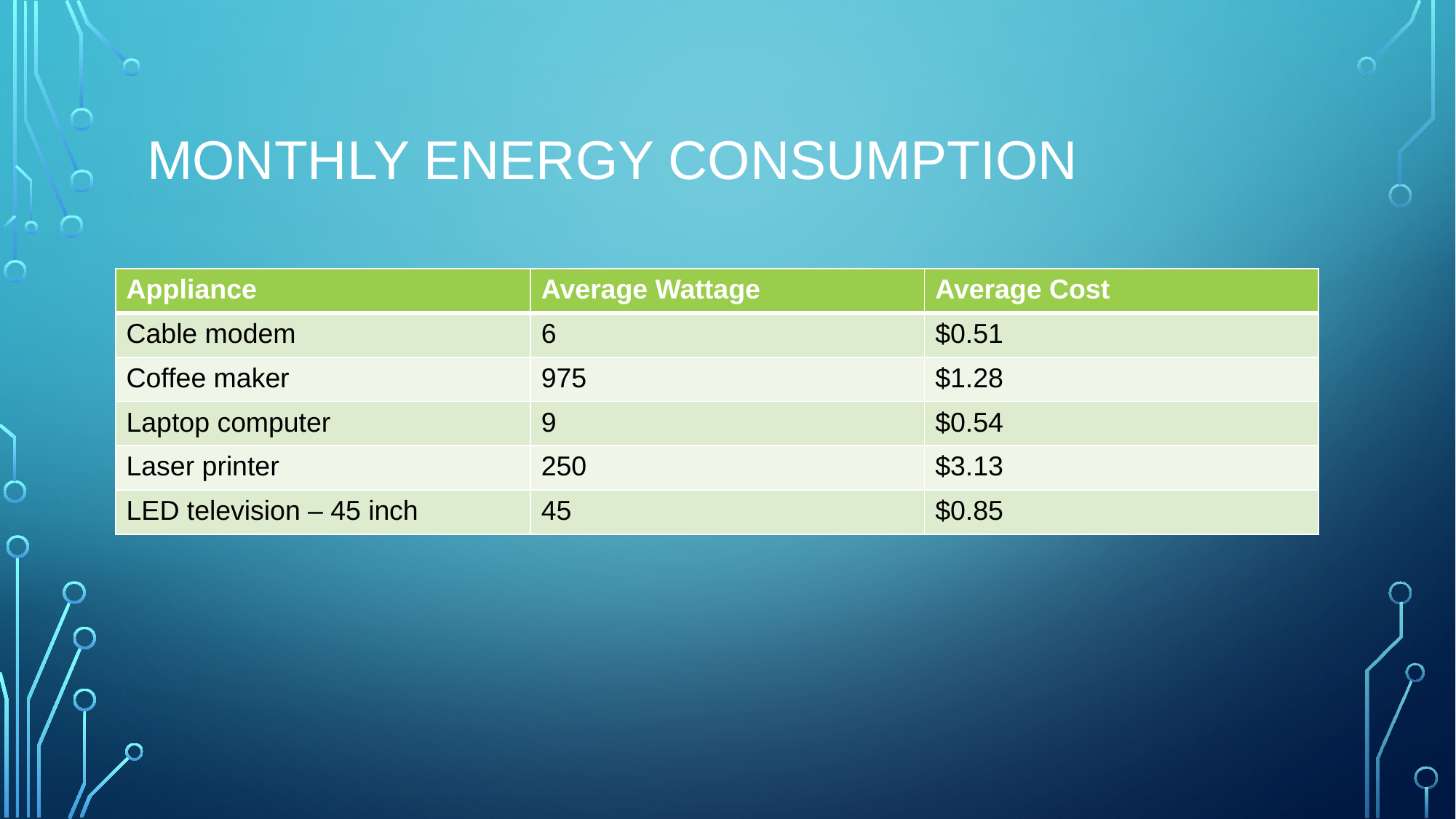

# Monthly Energy Consumption
| Appliance | Average Wattage | Average Cost |
| --- | --- | --- |
| Cable modem | 6 | $0.51 |
| Coffee maker | 975 | $1.28 |
| Laptop computer | 9 | $0.54 |
| Laser printer | 250 | $3.13 |
| LED television – 45 inch | 45 | $0.85 |